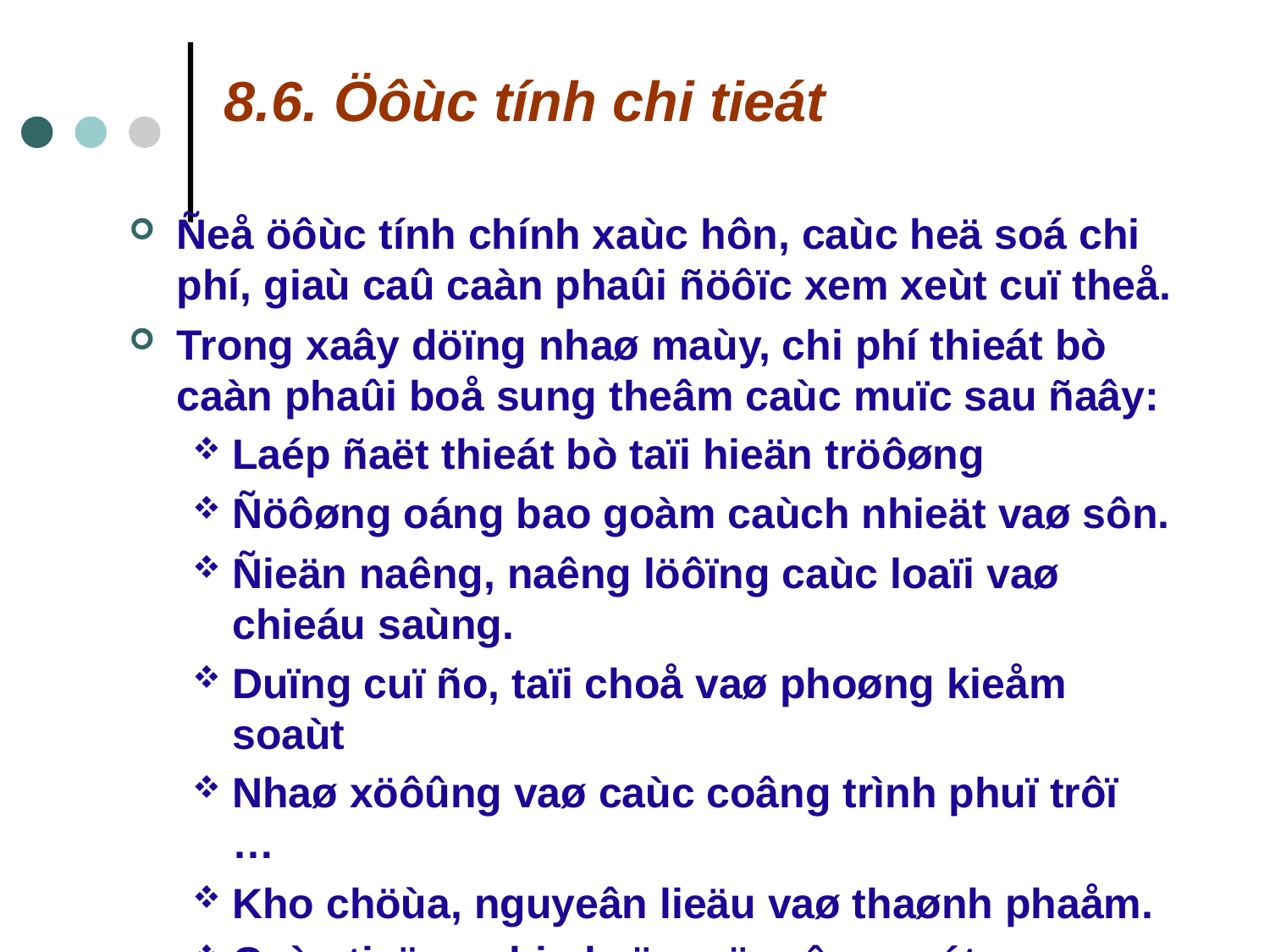

# 8.6. Öôùc tính chi tieát
Ñeå öôùc tính chính xaùc hôn, caùc heä soá chi phí, giaù caû caàn phaûi ñöôïc xem xeùt cuï theå.
Trong xaây döïng nhaø maùy, chi phí thieát bò caàn phaûi boå sung theâm caùc muïc sau ñaây:
Laép ñaët thieát bò taïi hieän tröôøng
Ñöôøng oáng bao goàm caùch nhieät vaø sôn.
Ñieän naêng, naêng löôïng caùc loaïi vaø chieáu saùng.
Duïng cuï ño, taïi choå vaø phoøng kieåm soaùt
Nhaø xöôûng vaø caùc coâng trình phuï trôï …
Kho chöùa, nguyeân lieäu vaø thaønh phaåm.
Caùc tieän nghi phuïc vuï saûn xuaát
Maët baèng xaây döïng